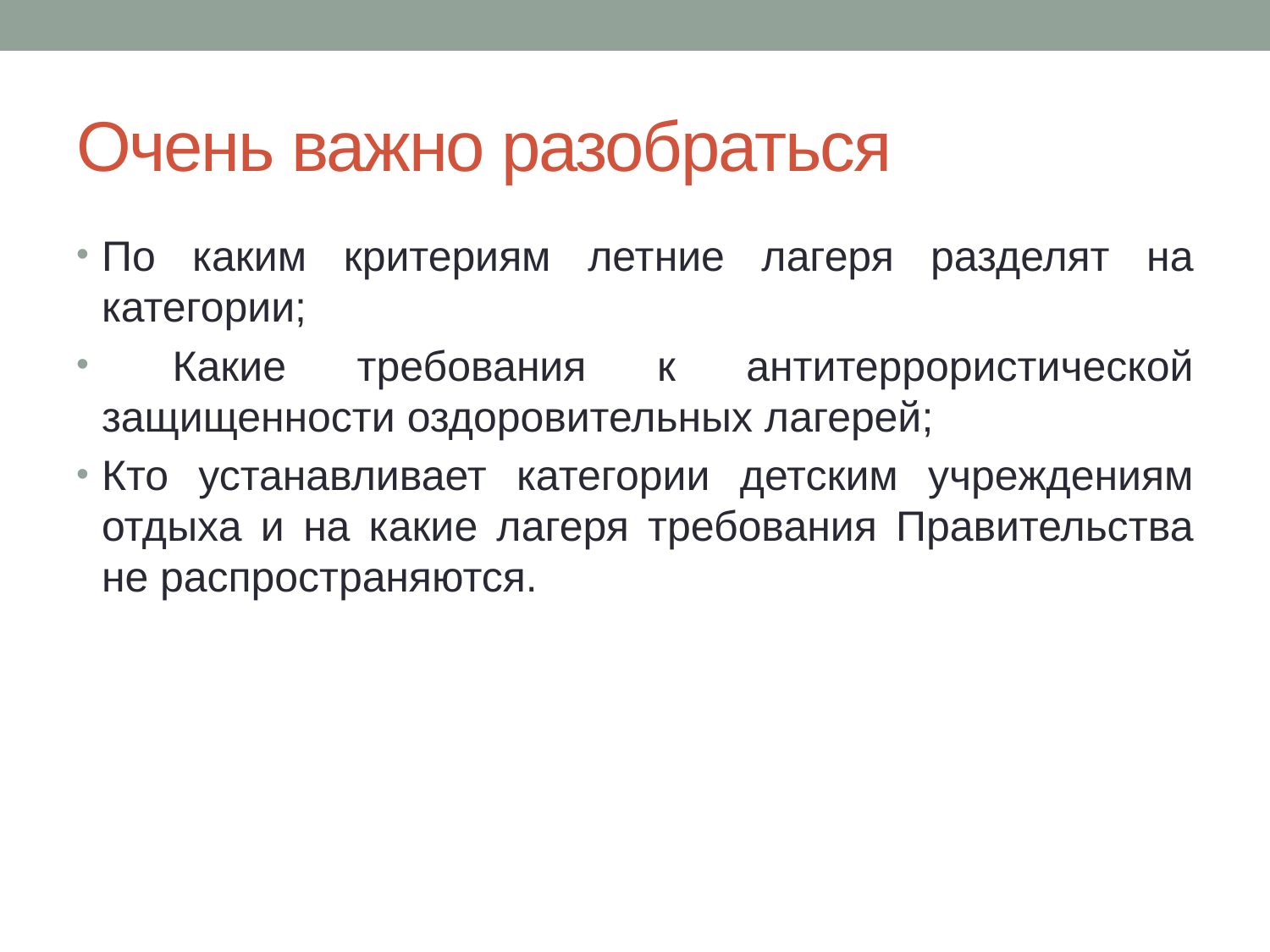

# Очень важно разобраться
По каким критериям летние лагеря разделят на категории;
 Какие требования к антитеррористической защищенности оздоровительных лагерей;
Кто устанавливает категории детским учреждениям отдыха и на какие лагеря требования Правительства не распространяются.